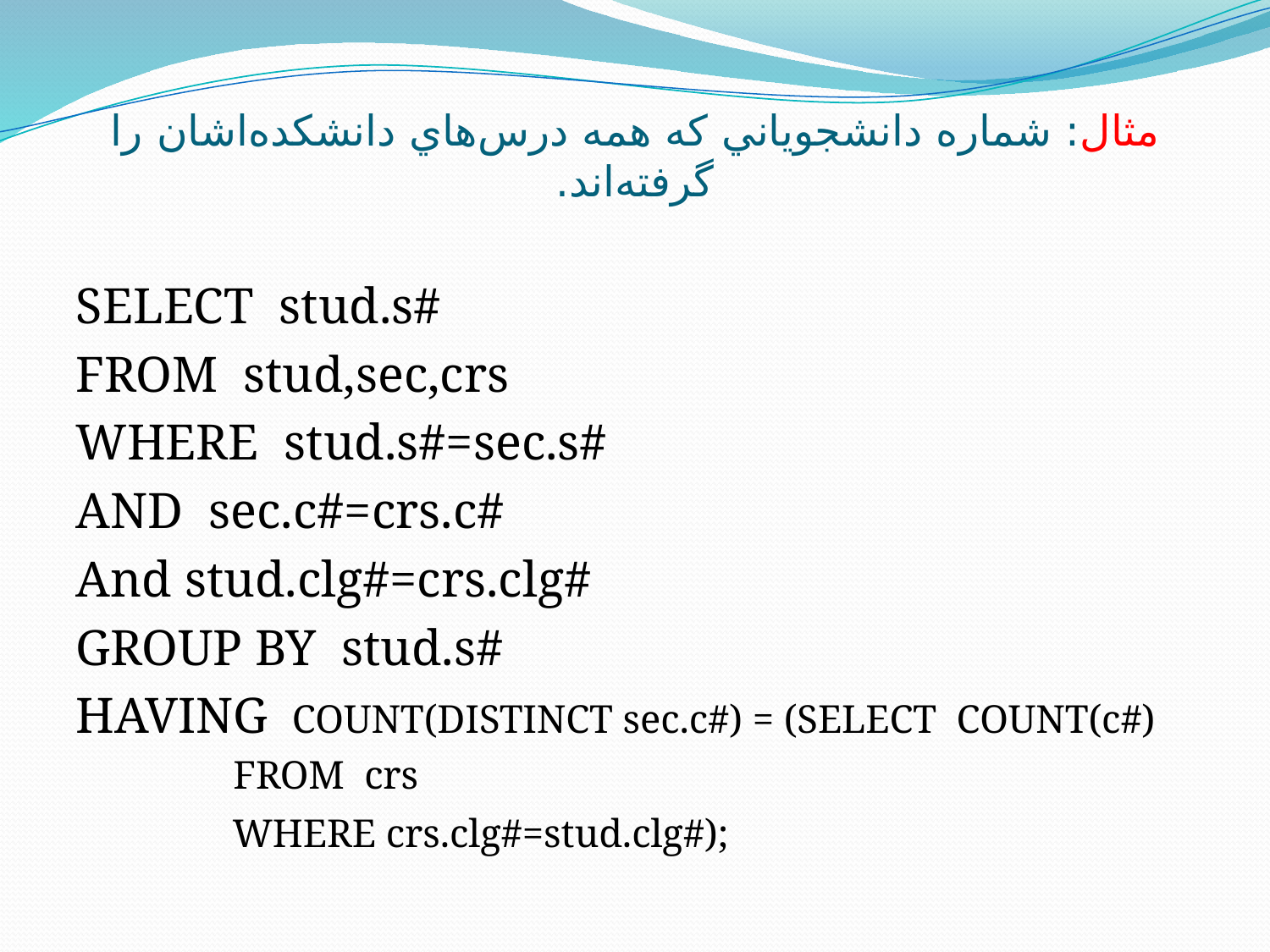

# مثال: شماره دانشجوياني که همه درس‌هاي دانشکده‌اشان را گرفته‌اند.
SELECT  stud.s#
FROM  stud,sec,crs
WHERE  stud.s#=sec.s#
AND  sec.c#=crs.c#
And stud.clg#=crs.clg#
GROUP BY  stud.s#
HAVING  COUNT(DISTINCT sec.c#) = (SELECT  COUNT(c#)
					            FROM  crs
					           WHERE crs.clg#=stud.clg#);